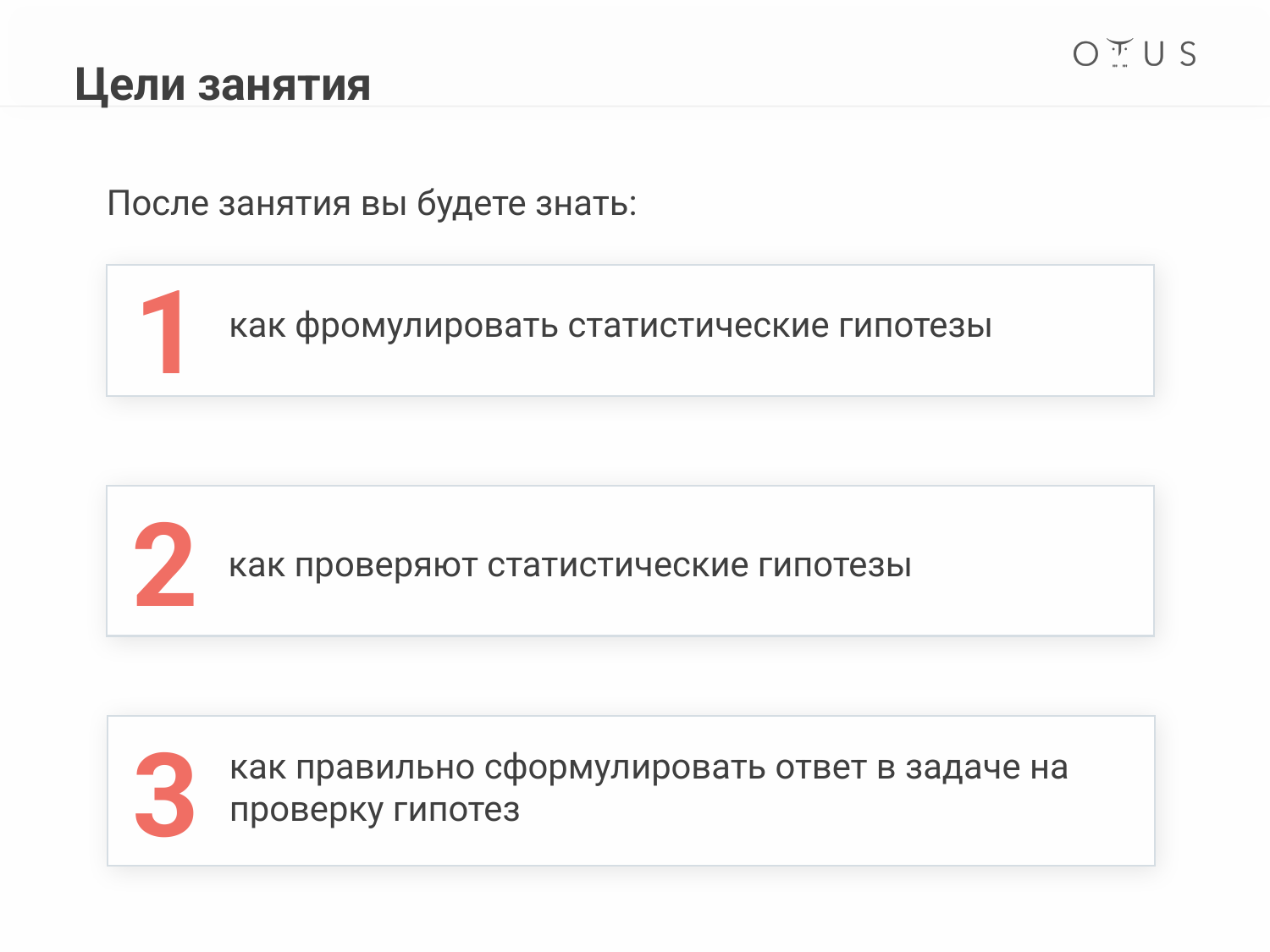

# Цели занятия
После занятия вы будете знать:
1

как фромулировать статистические гипотезы

2
как проверяют статистические гипотезы

3
как правильно сформулировать ответ в задаче на проверку гипотез